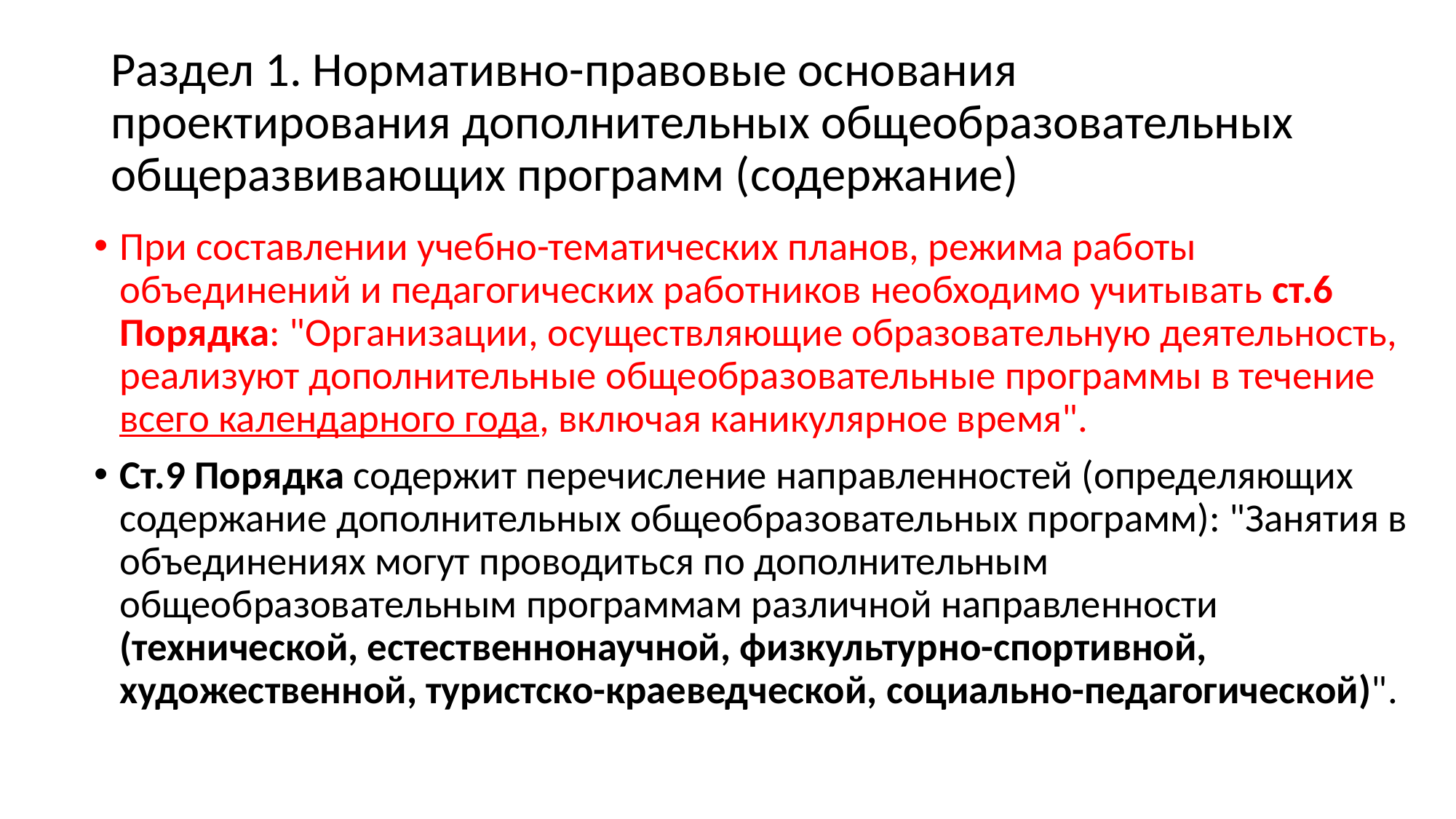

# Раздел 1. Нормативно-правовые основания проектирования дополнительных общеобразовательных общеразвивающих программ (содержание)
При составлении учебно-тематических планов, режима работы объединений и педагогических работников необходимо учитывать ст.6 Порядка: "Организации, осуществляющие образовательную деятельность, реализуют дополнительные общеобразовательные программы в течение всего календарного года, включая каникулярное время".
Ст.9 Порядка содержит перечисление направленностей (определяющих содержание дополнительных общеобразовательных программ): "Занятия в объединениях могут проводиться по дополнительным общеобразовательным программам различной направленности (технической, естественнонаучной, физкультурно-спортивной, художественной, туристско-краеведческой, социально-педагогической)".